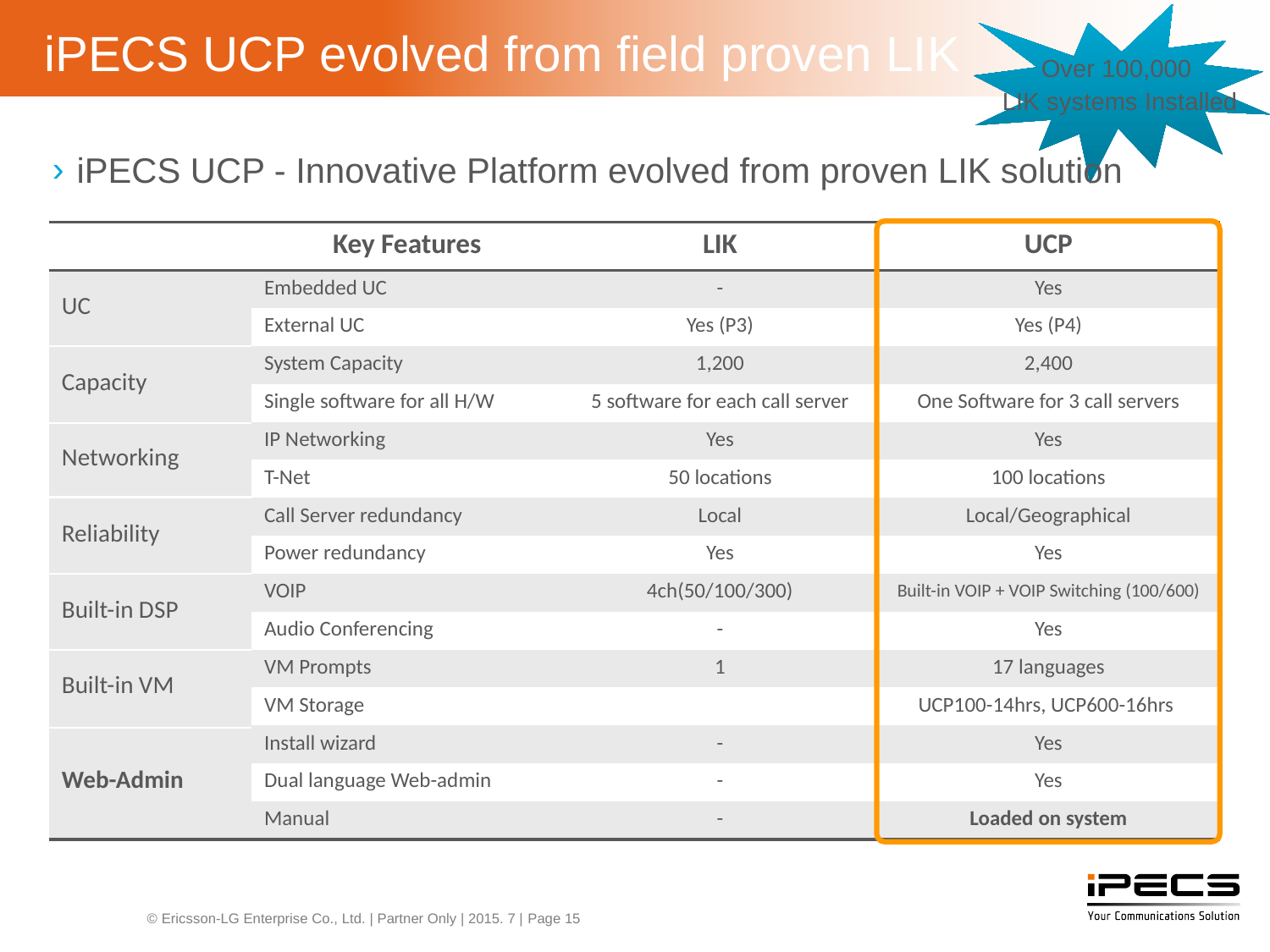

Over 100,000
LIK systems Installed
# iPECS UCP evolved from field proven LIK
iPECS UCP - Innovative Platform evolved from proven LIK solution

|  | Key Features | LIK | UCP |
| --- | --- | --- | --- |
| UC | Embedded UC | - | Yes |
|  | External UC | Yes (P3) | Yes (P4) |
| Capacity | System Capacity | 1,200 | 2,400 |
|  | Single software for all H/W | 5 software for each call server | One Software for 3 call servers |
| Networking | IP Networking | Yes | Yes |
|  | T-Net | 50 locations | 100 locations |
| Reliability | Call Server redundancy | Local | Local/Geographical |
|  | Power redundancy | Yes | Yes |
| Built-in DSP | VOIP | 4ch(50/100/300) | Built-in VOIP + VOIP Switching (100/600) |
|  | Audio Conferencing | - | Yes |
| Built-in VM | VM Prompts | 1 | 17 languages |
|  | VM Storage |  | UCP100-14hrs, UCP600-16hrs |
| Web-Admin | Install wizard | - | Yes |
|  | Dual language Web-admin | - | Yes |
|  | Manual | - | Loaded on system |